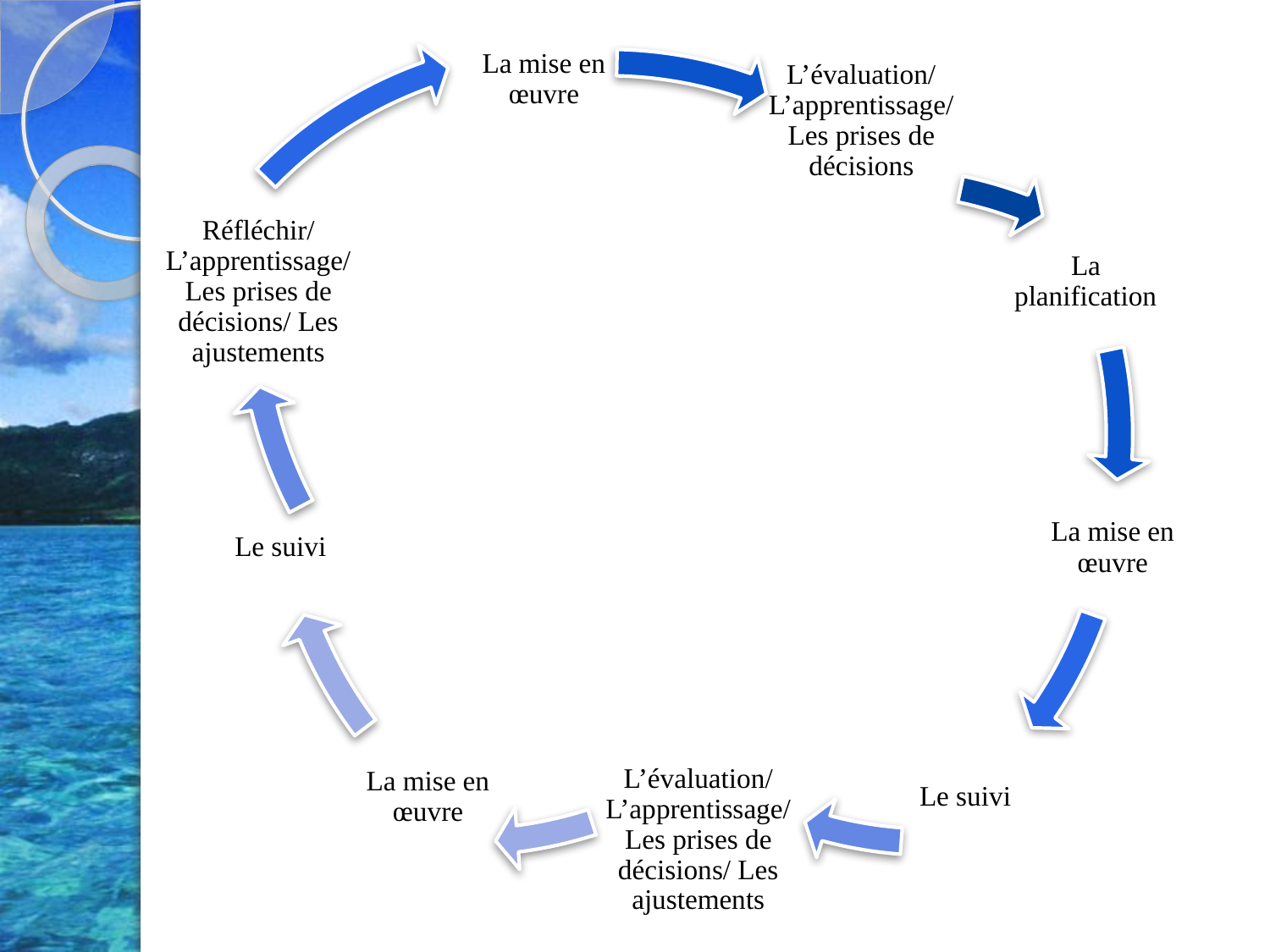

L’évaluation/ L’apprentissage/Les prises de décisions
La planification
La mise en œuvre
Le suivi
L’évaluation/ L’apprentissage/ Les prises de décisions/ Les ajustements
La mise en œuvre
Le suivi
Réfléchir/ L’apprentissage/ Les prises de décisions/ Les ajustements
La mise en œuvre